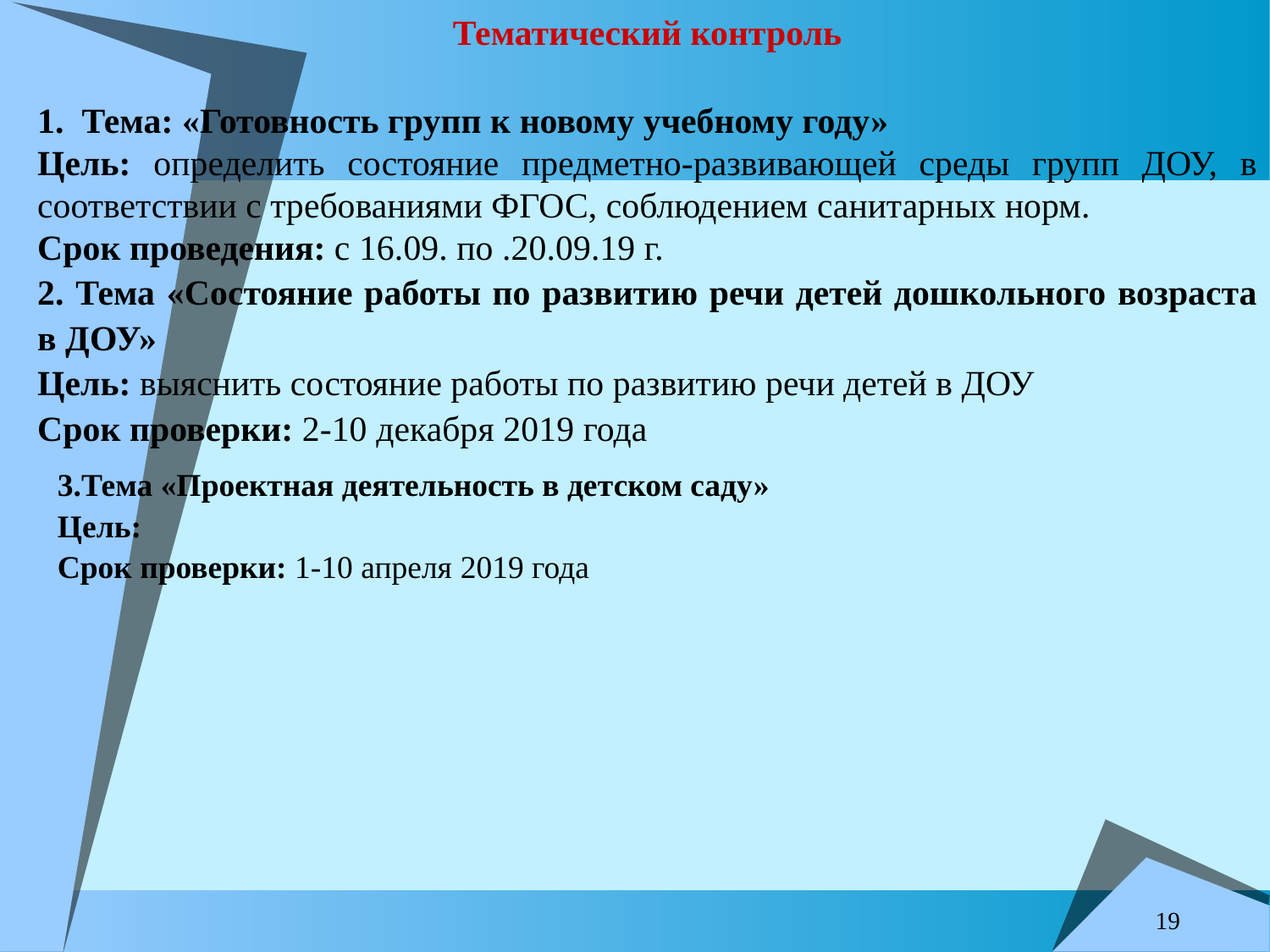

Тематический контроль

1.  Тема: «Готовность групп к новому учебному году»
Цель: определить состояние предметно-развивающей среды групп ДОУ, в соответствии с требованиями ФГОС, соблюдением санитарных норм.
Срок проведения: с 16.09. по .20.09.19 г.
2. Тема «Состояние работы по развитию речи детей дошкольного возраста в ДОУ»
Цель: выяснить состояние работы по развитию речи детей в ДОУ
Срок проверки: 2-10 декабря 2019 года

3.Тема «Проектная деятельность в детском саду»
Цель:
Срок проверки: 1-10 апреля 2019 года
19